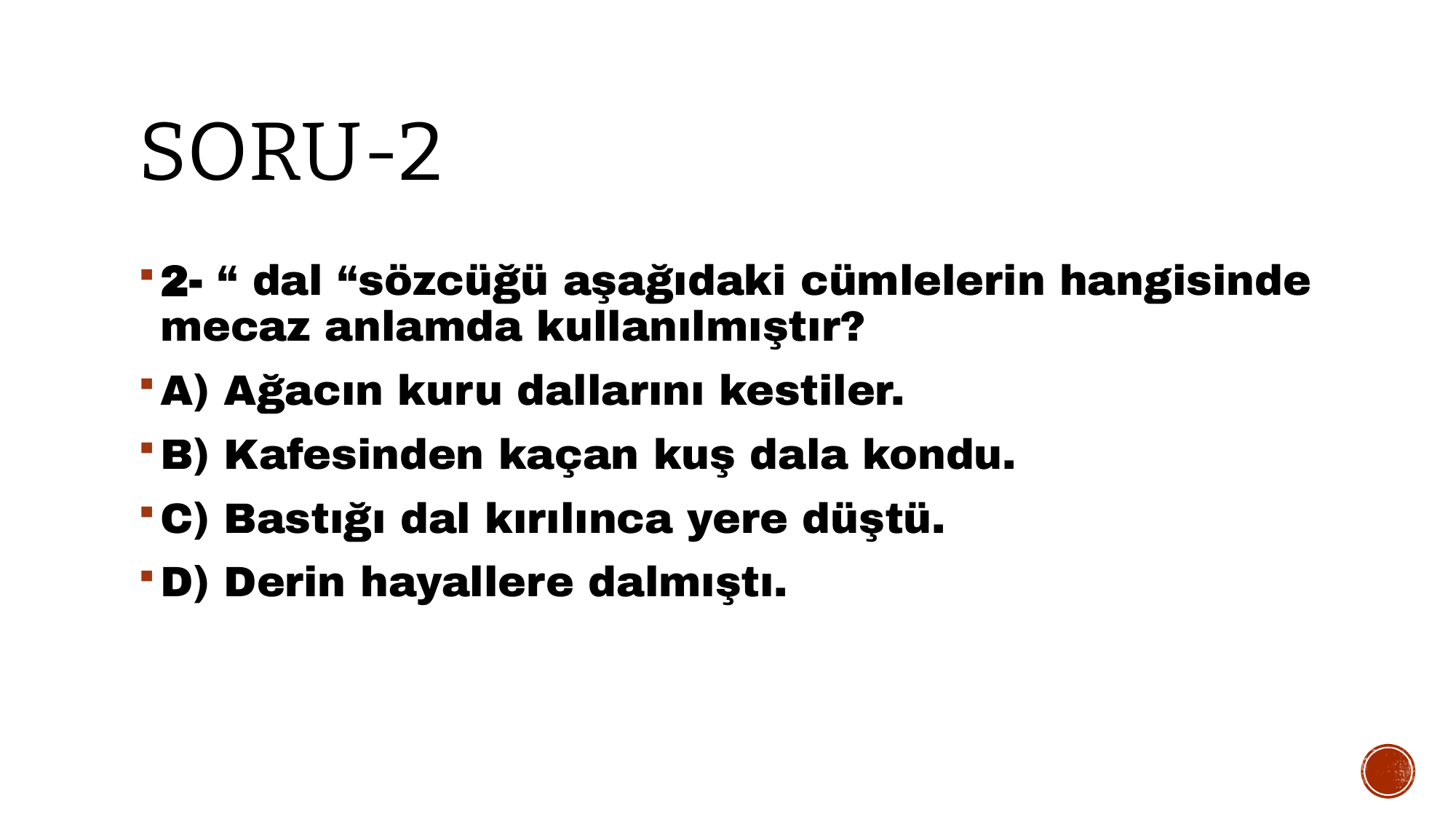

# Soru-2
2- “ dal “sözcüğü aşağıdaki cümlelerin hangisinde mecaz anlamda kullanılmıştır?
A) Ağacın kuru dallarını kestiler.
B) Kafesinden kaçan kuş dala kondu.
C) Bastığı dal kırılınca yere düştü.
D) Derin hayallere dalmıştı.